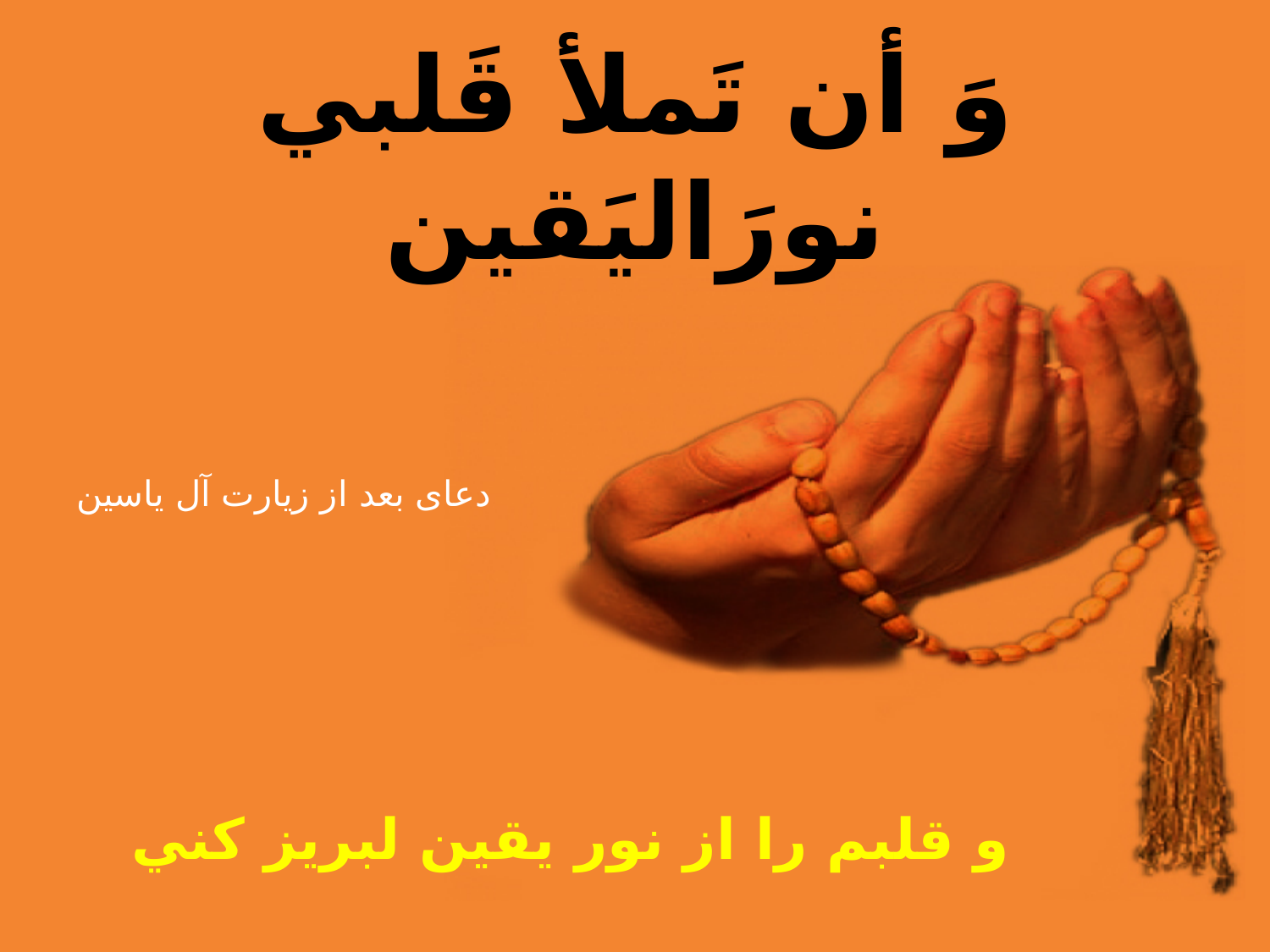

وَ أن تَملأ قَلبي نورَ‌اليَقين
و قلبم را از نور يقين لبريز كني